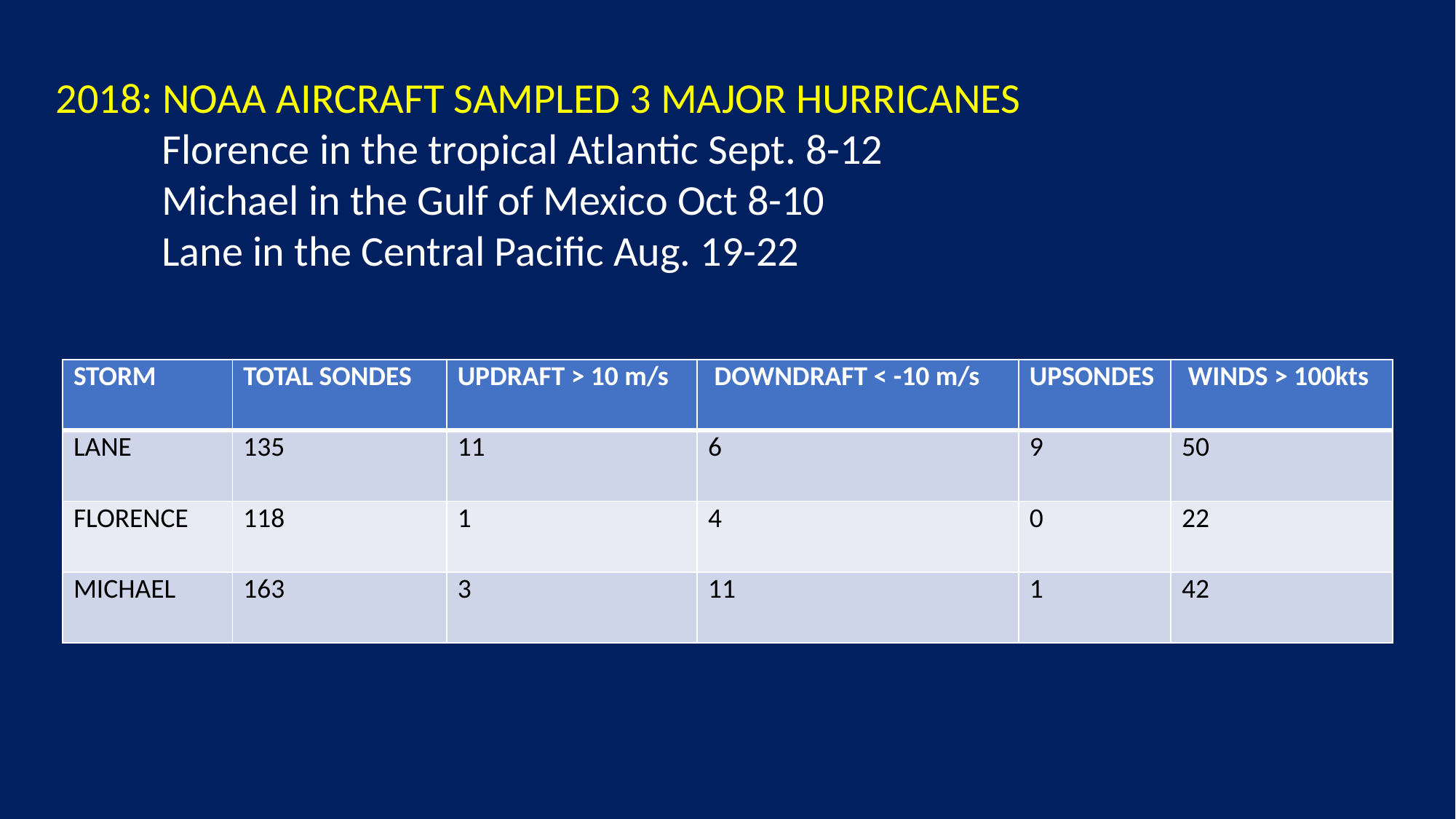

2018: NOAA AIRCRAFT SAMPLED 3 MAJOR HURRICANES
           Florence in the tropical Atlantic Sept. 8-12
           Michael in the Gulf of Mexico Oct 8-10
           Lane in the Central Pacific Aug. 19-22
| STORM | TOTAL SONDES | UPDRAFT > 10 m/s | DOWNDRAFT < -10 m/s | UPSONDES | WINDS > 100kts |
| --- | --- | --- | --- | --- | --- |
| LANE | 135 | 11 | 6 | 9 | 50 |
| FLORENCE | 118 | 1 | 4 | 0 | 22 |
| MICHAEL | 163 | 3 | 11 | 1 | 42 |